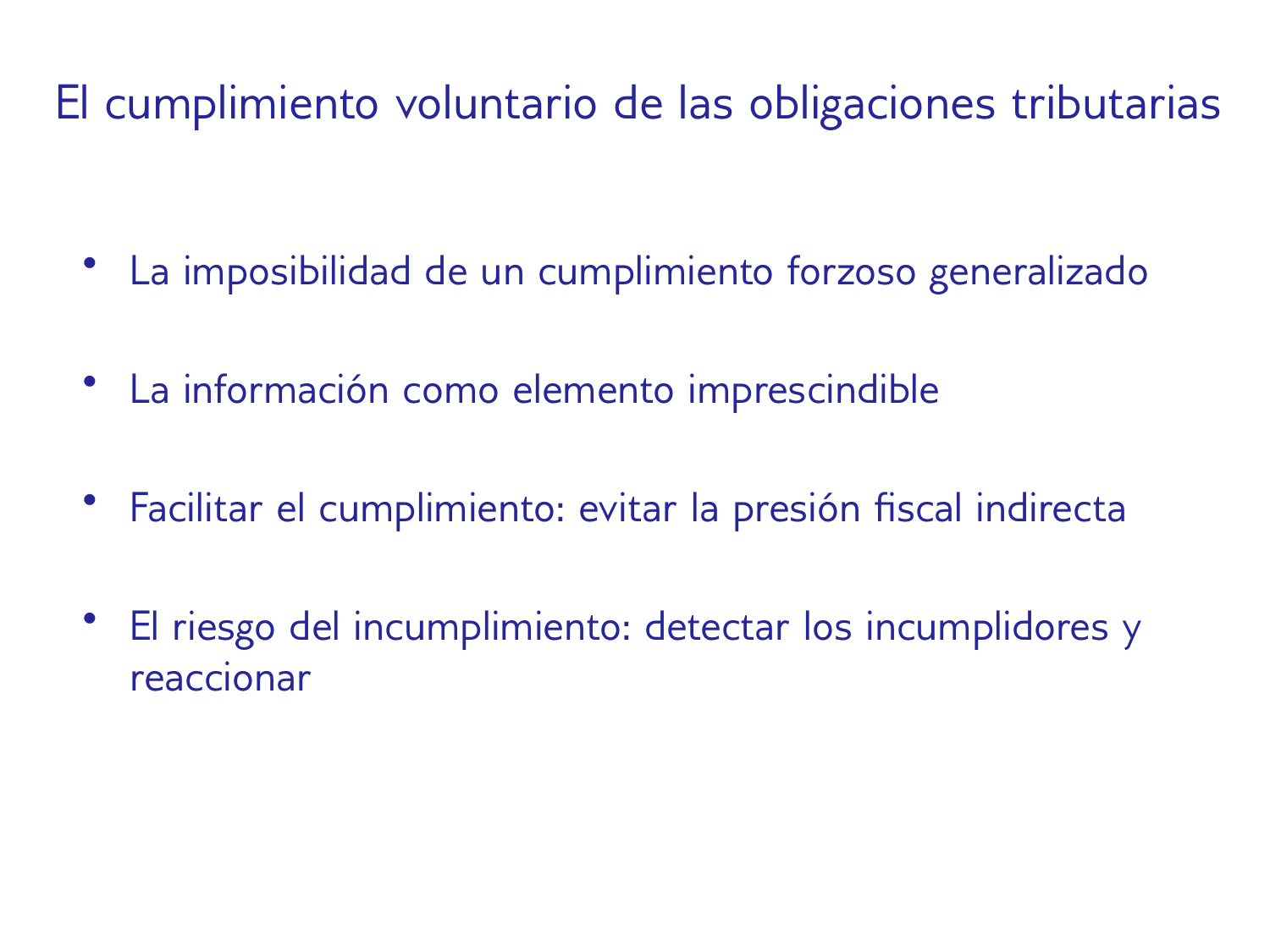

# El cumplimiento voluntario de las obligaciones tributarias
La imposibilidad de un cumplimiento forzoso generalizado

La información como elemento imprescindible

Facilitar el cumplimiento: evitar la presión fiscal indirecta

El riesgo del incumplimiento: detectar los incumplidores y reaccionar